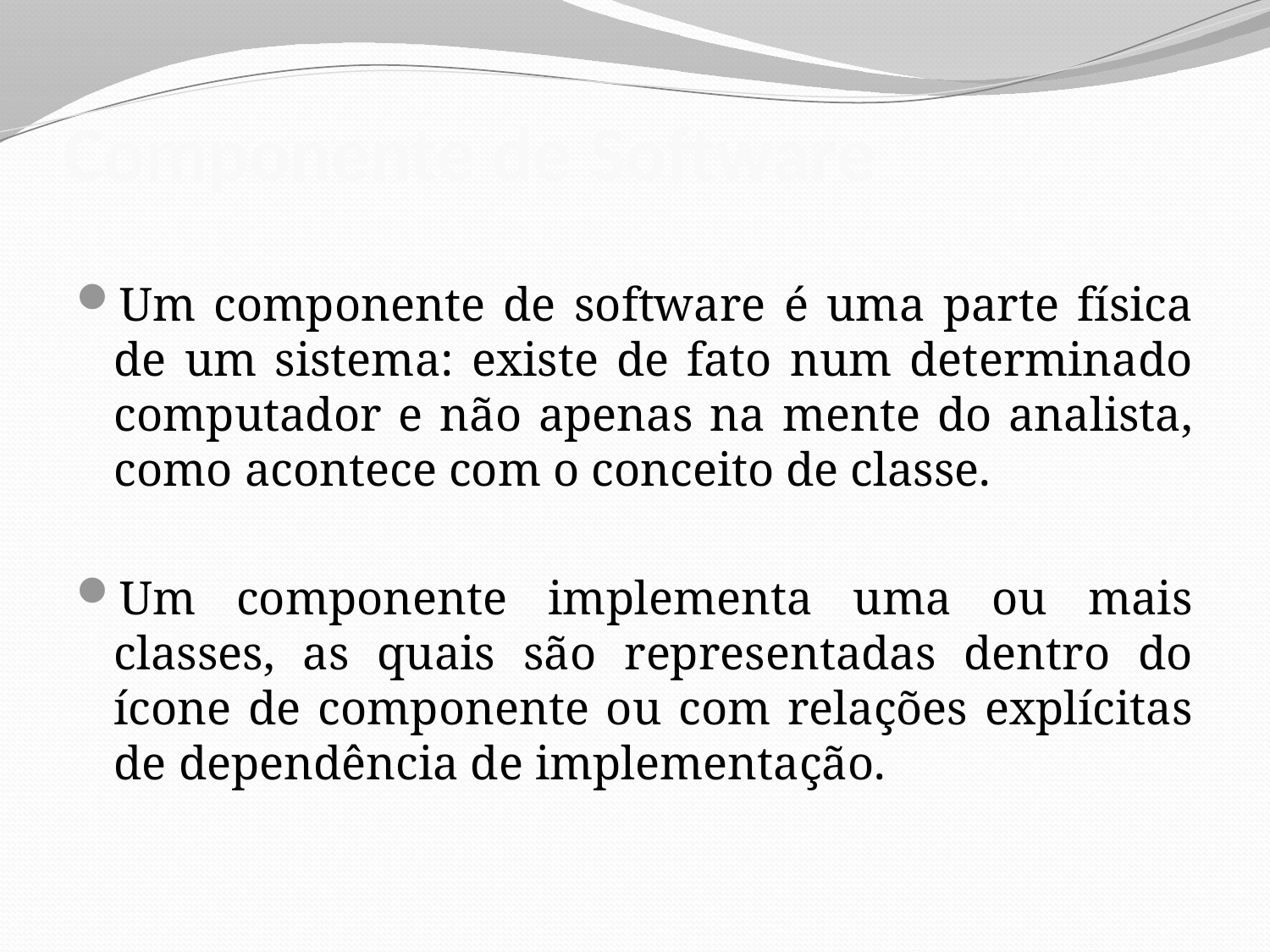

# Componente de Software
Um componente de software é uma parte física de um sistema: existe de fato num determinado computador e não apenas na mente do analista, como acontece com o conceito de classe.

Um componente implementa uma ou mais classes, as quais são representadas dentro do ícone de componente ou com relações explícitas de dependência de implementação.